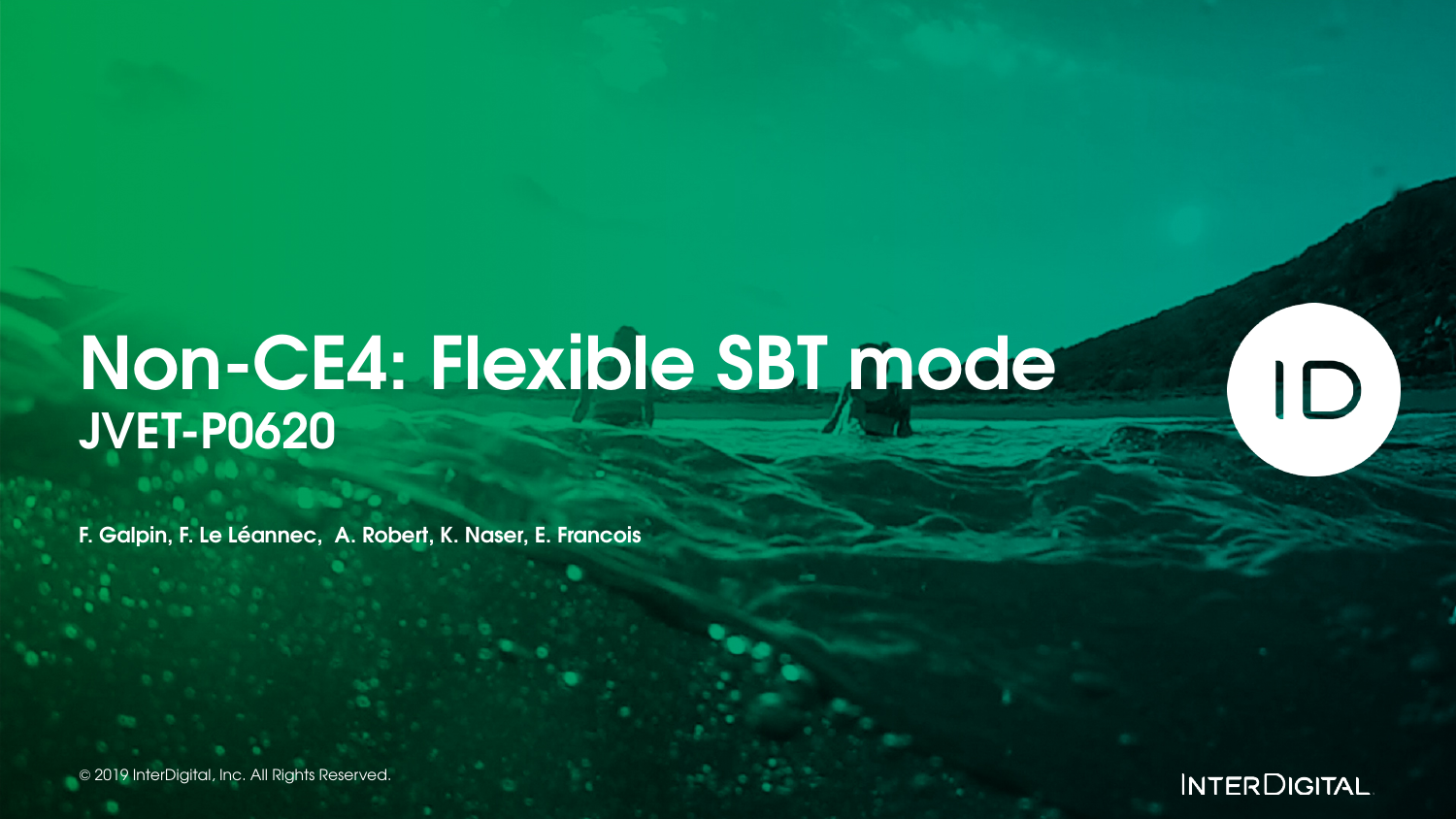

Non-CE4: Flexible SBT mode
JVET-P0620

F. Galpin, F. Le Léannec,  A. Robert, K. Naser, E. Francois